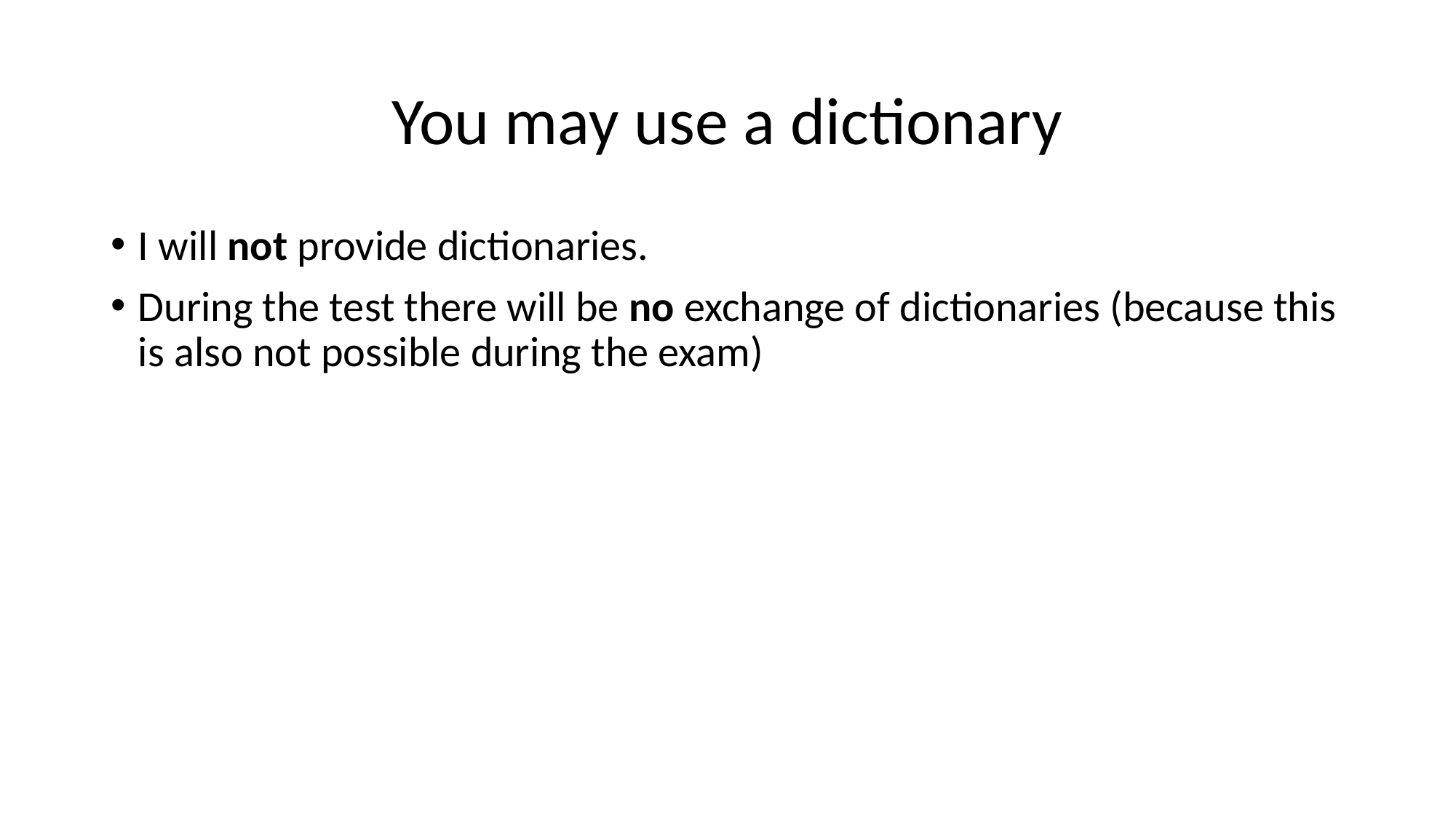

# You may use a dictionary
I will not provide dictionaries.
During the test there will be no exchange of dictionaries (because this is also not possible during the exam)